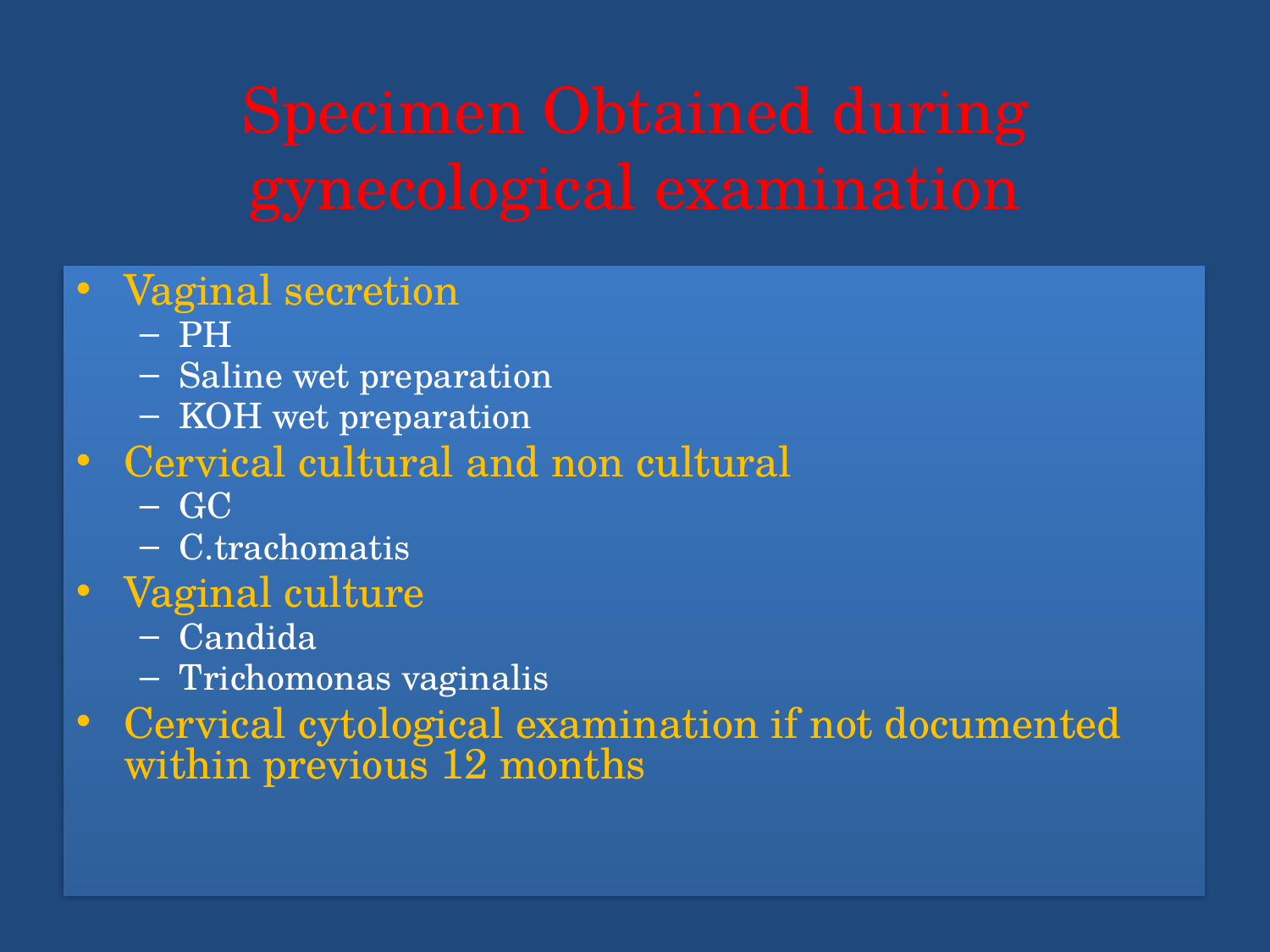

Specimen Obtained during gynecological examination
Vaginal secretion
PH
Saline wet preparation
KOH wet preparation
Cervical cultural and non cultural
GC
C.trachomatis
Vaginal culture
Candida
Trichomonas vaginalis
Cervical cytological examination if not documented within previous 12 months